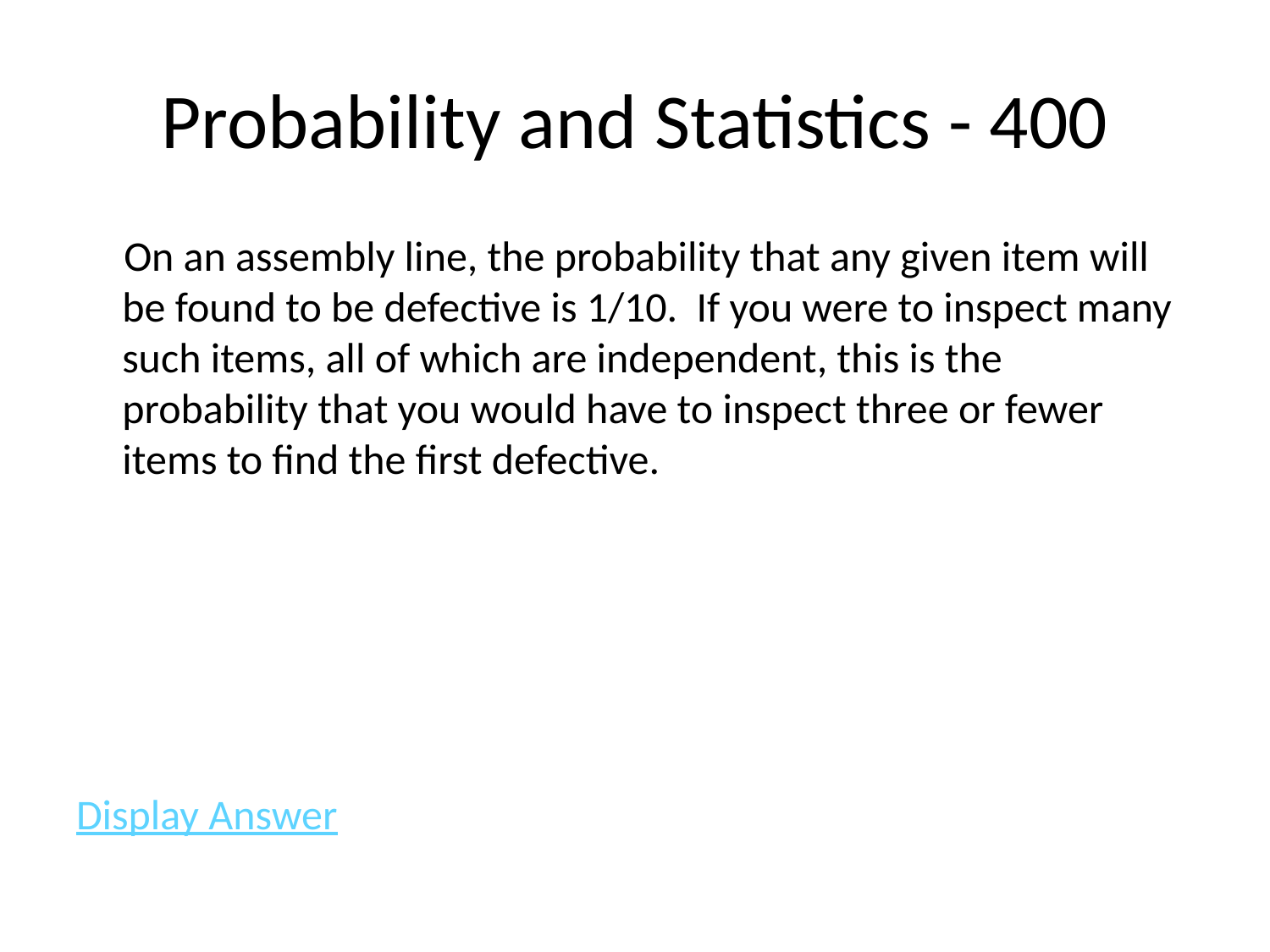

# Probability and Statistics - 400

     On an assembly line, the probability that any given item will be found to be defective is 1/10.  If you were to inspect many such items, all of which are independent, this is the probability that you would have to inspect three or fewer items to find the first defective.

Display Answer